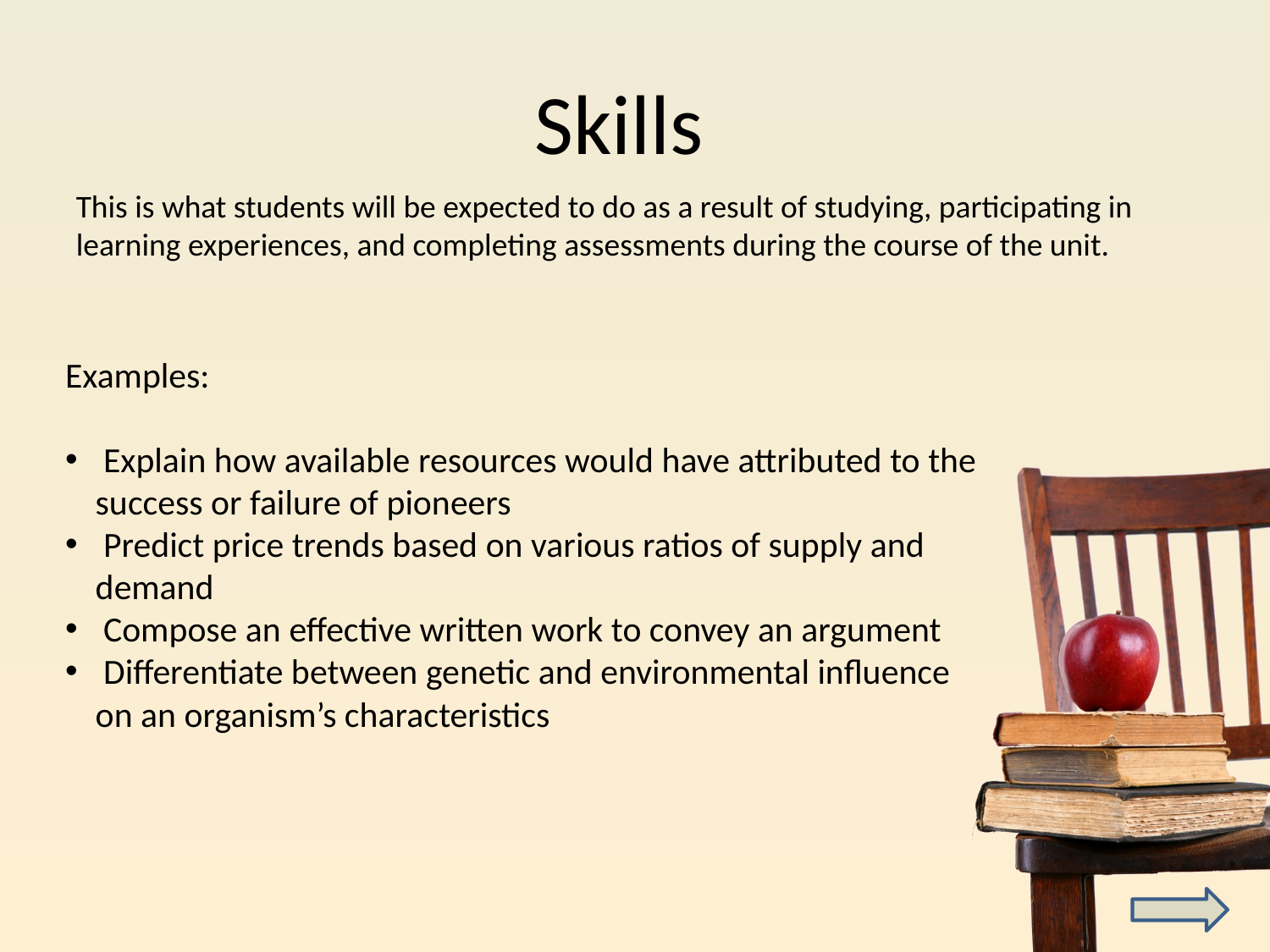

Skills
This is what students will be expected to do as a result of studying, participating in learning experiences, and completing assessments during the course of the unit.
Examples:

 Explain how available resources would have attributed to the success or failure of pioneers
 Predict price trends based on various ratios of supply and demand
 Compose an effective written work to convey an argument
 Differentiate between genetic and environmental influence on an organism’s characteristics